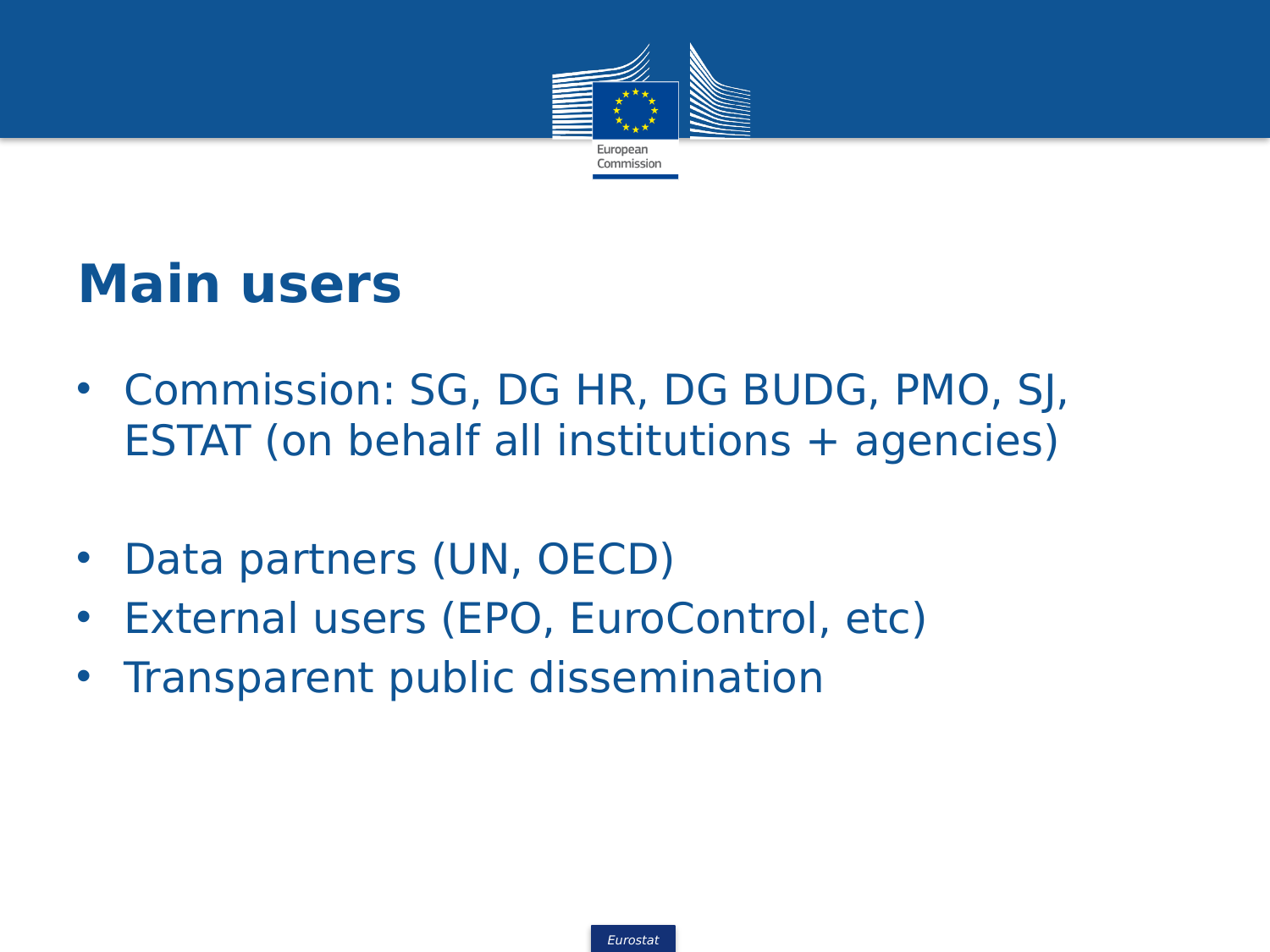

# Main users
Commission: SG, DG HR, DG BUDG, PMO, SJ, ESTAT (on behalf all institutions + agencies)

Data partners (UN, OECD)
External users (EPO, EuroControl, etc)
Transparent public dissemination